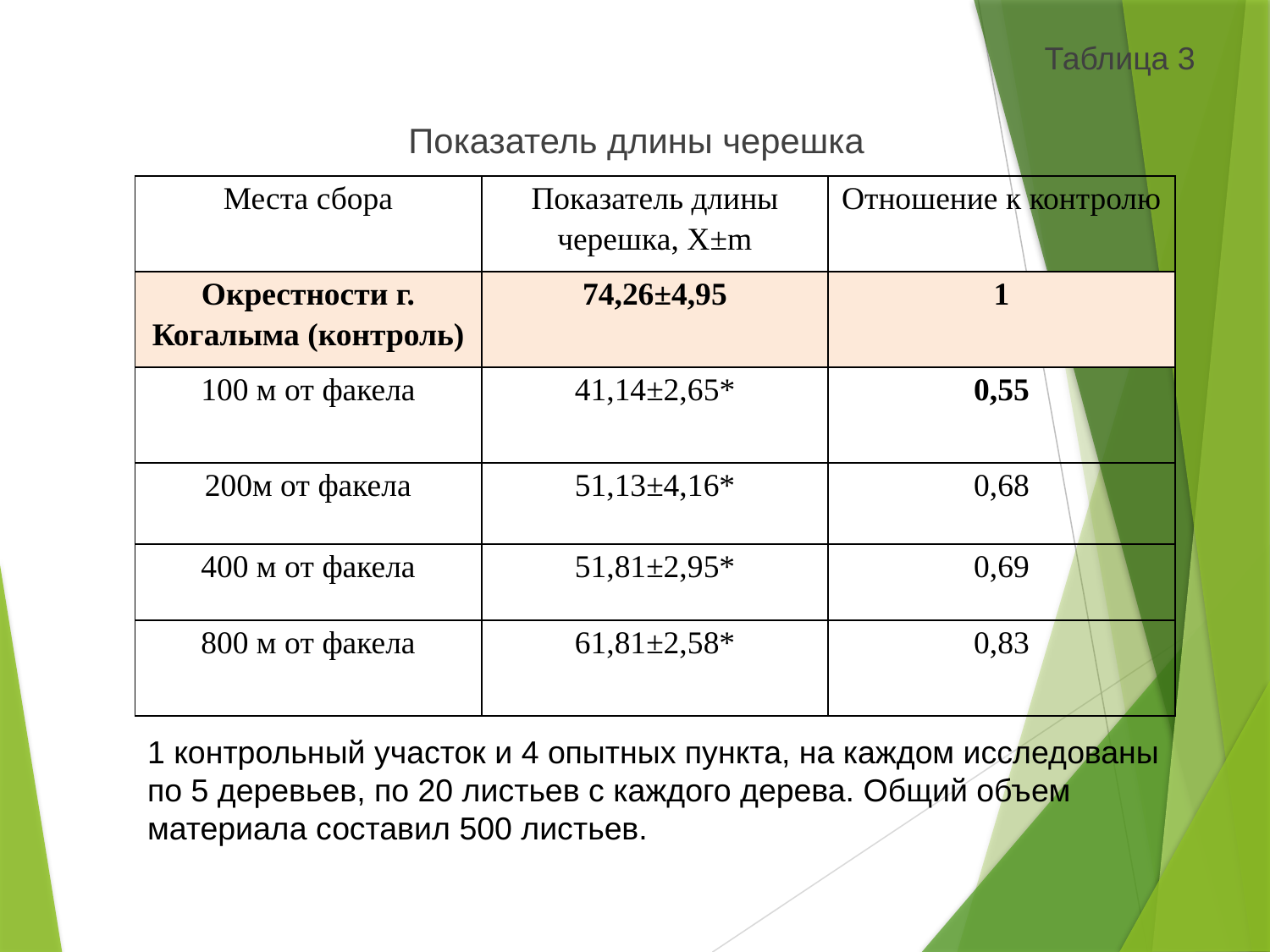

Таблица 3
Показатель длины черешка
| Места сбора | Показатель длины черешка, Х±m | Отношение к контролю |
| --- | --- | --- |
| Окрестности г. Когалыма (контроль) | 74,26±4,95 | 1 |
| 100 м от факела | 41,14±2,65\* | 0,55 |
| 200м от факела | 51,13±4,16\* | 0,68 |
| 400 м от факела | 51,81±2,95\* | 0,69 |
| 800 м от факела | 61,81±2,58\* | 0,83 |
1 контрольный участок и 4 опытных пункта, на каждом исследованы по 5 деревьев, по 20 листьев с каждого дерева. Общий объем материала составил 500 листьев.